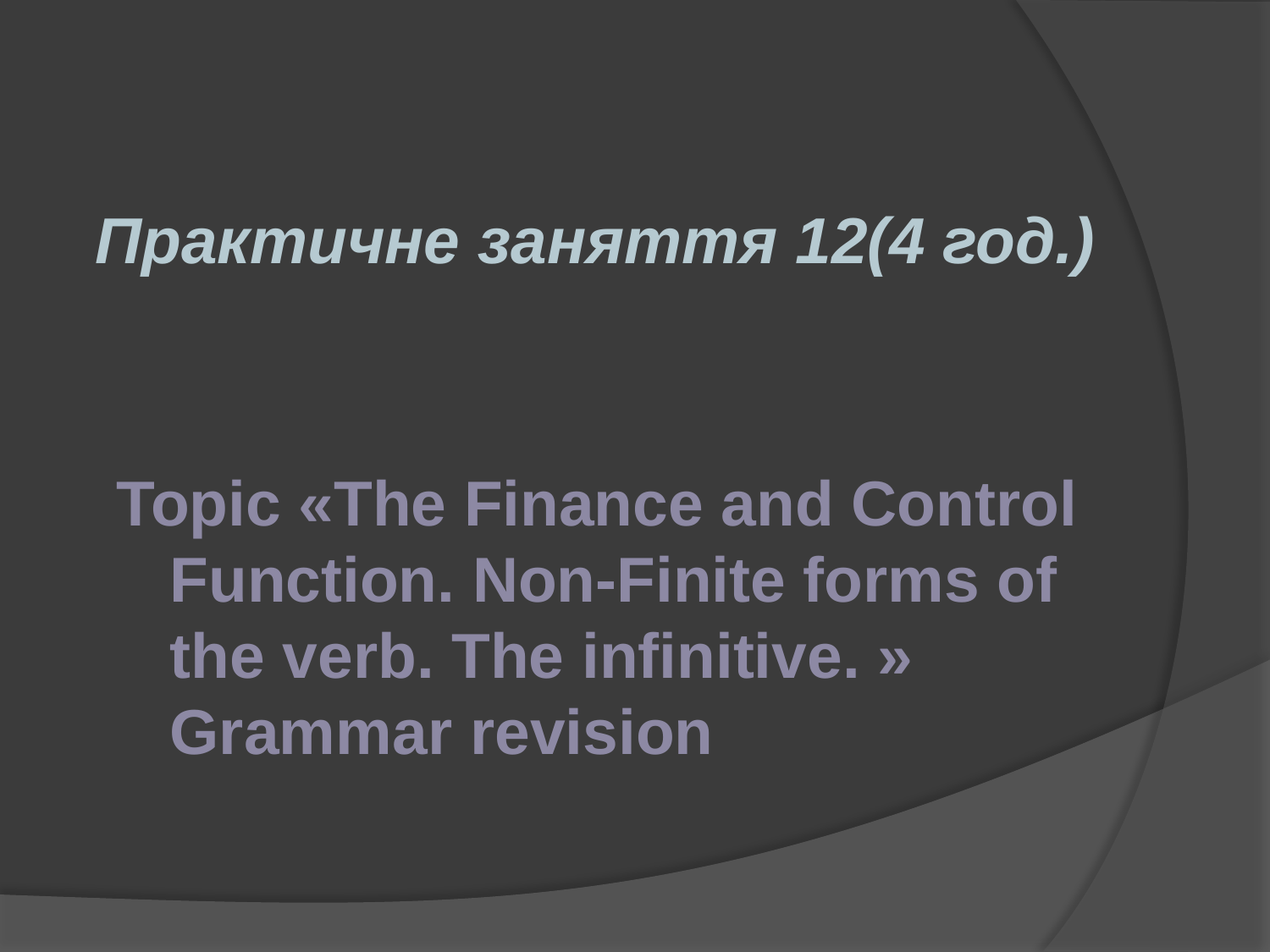

# Практичне заняття 12(4 год.)
Topic «The Finance and Control Function. Non-Finite forms of the verb. The infinitive. » Grammar revision